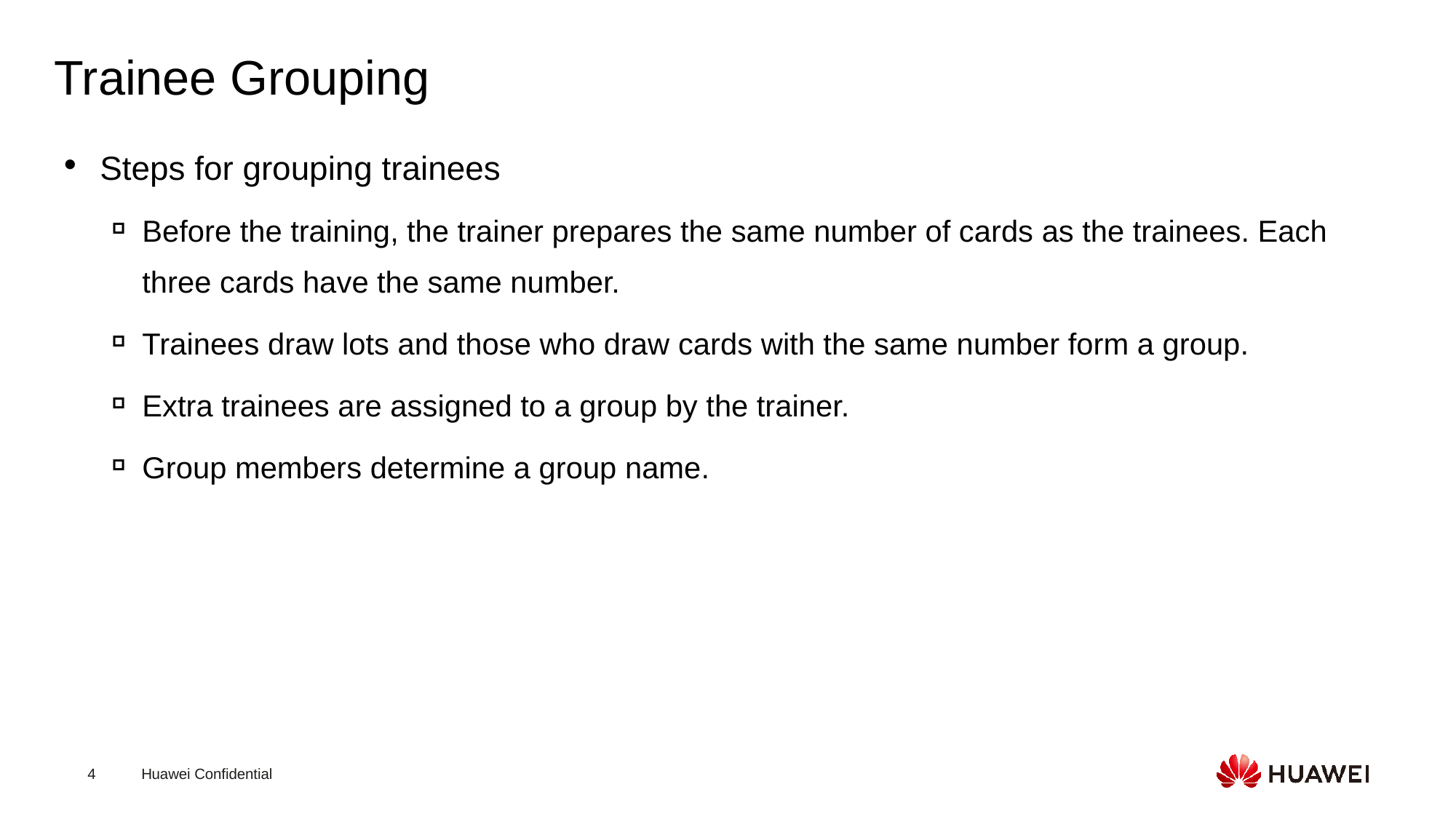

# Trainee Grouping
Steps for grouping trainees
Before the training, the trainer prepares the same number of cards as the trainees. Each three cards have the same number.
Trainees draw lots and those who draw cards with the same number form a group.
Extra trainees are assigned to a group by the trainer.
Group members determine a group name.